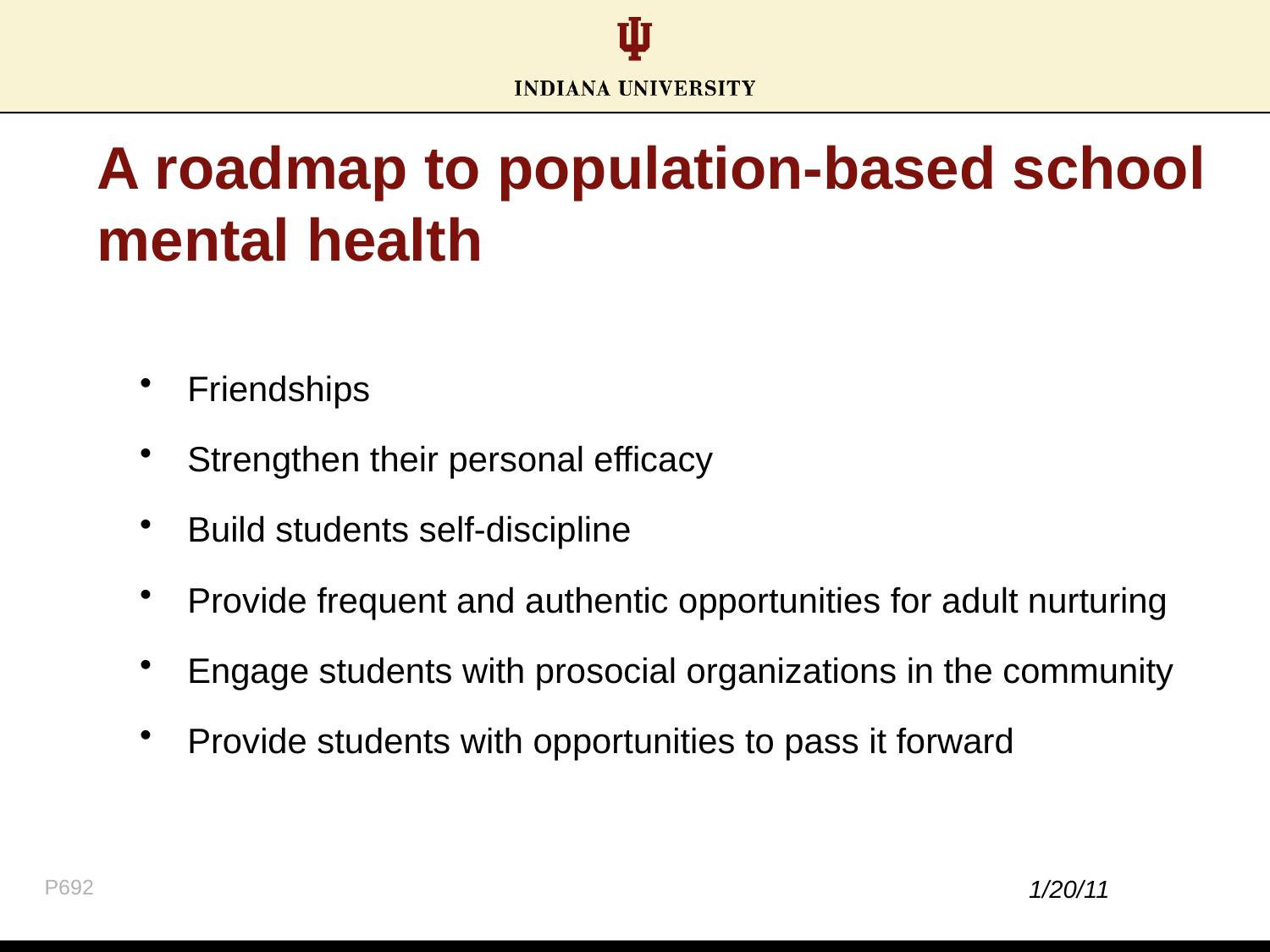

# A roadmap to population-based school mental health
Friendships
Strengthen their personal efficacy
Build students self-discipline
Provide frequent and authentic opportunities for adult nurturing
Engage students with prosocial organizations in the community
Provide students with opportunities to pass it forward
P692
1/20/11